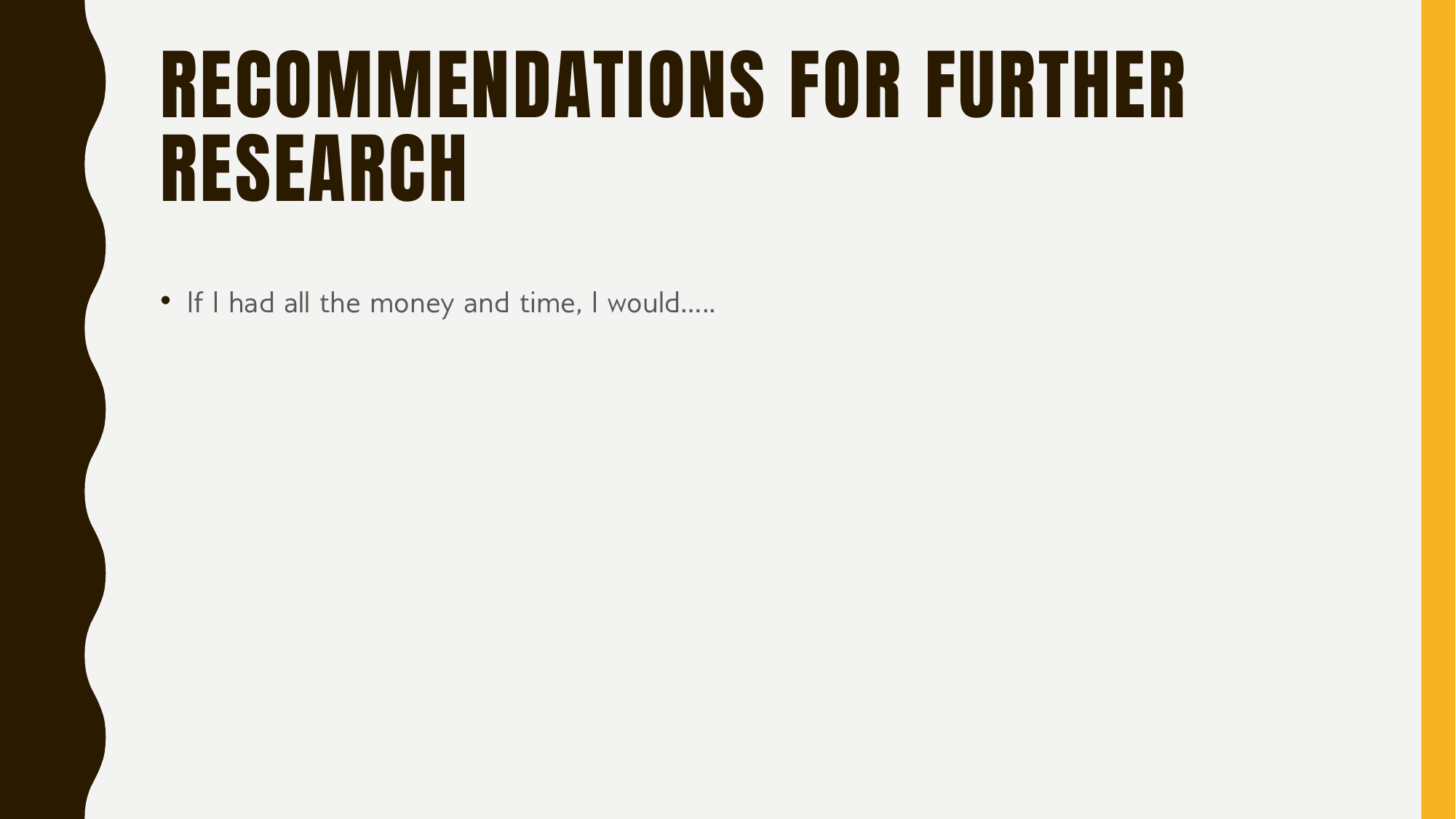

# Recommendations for further research
If I had all the money and time, I would…..